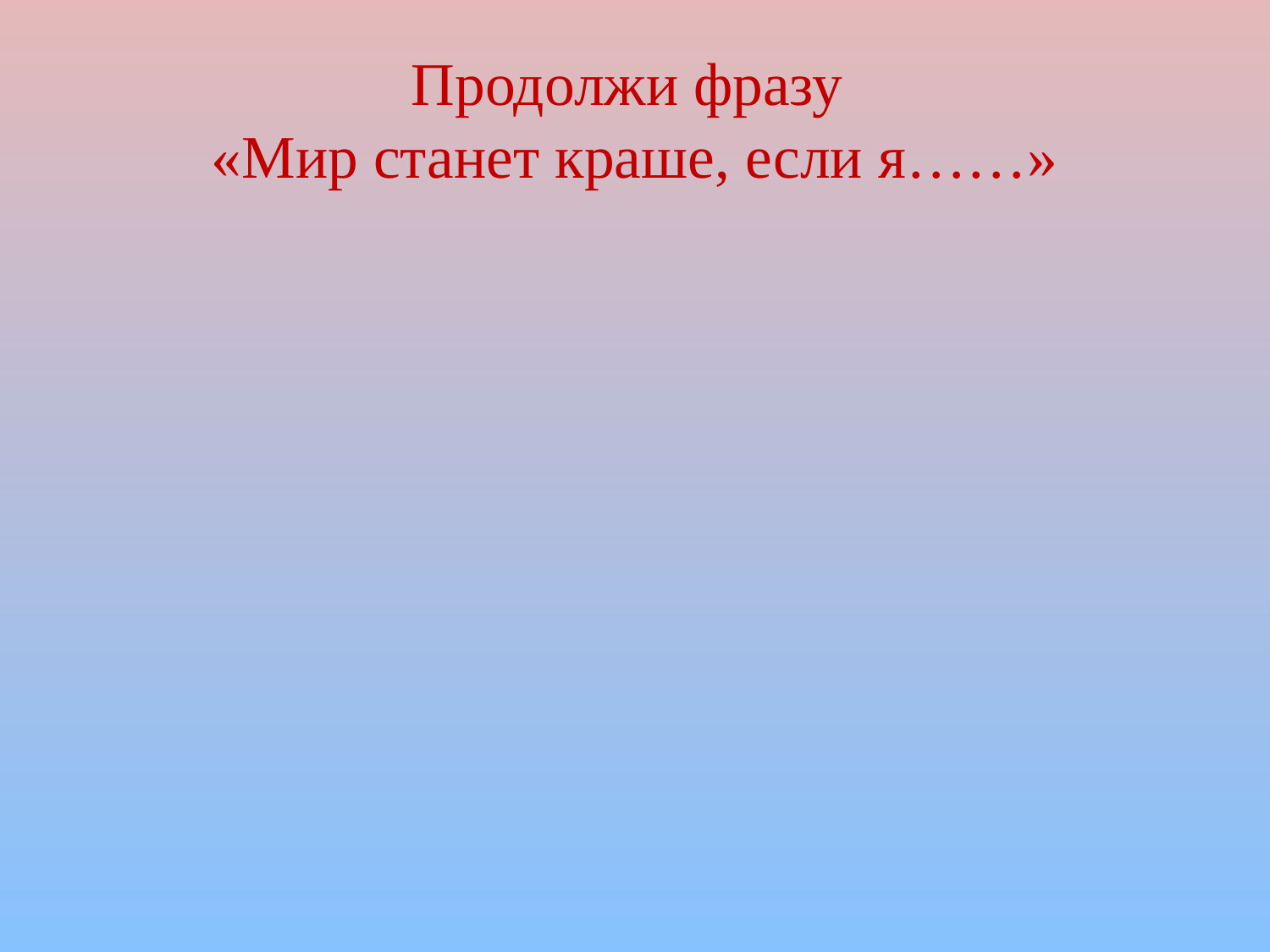

# Продолжи фразу «Мир станет краше, если я……»